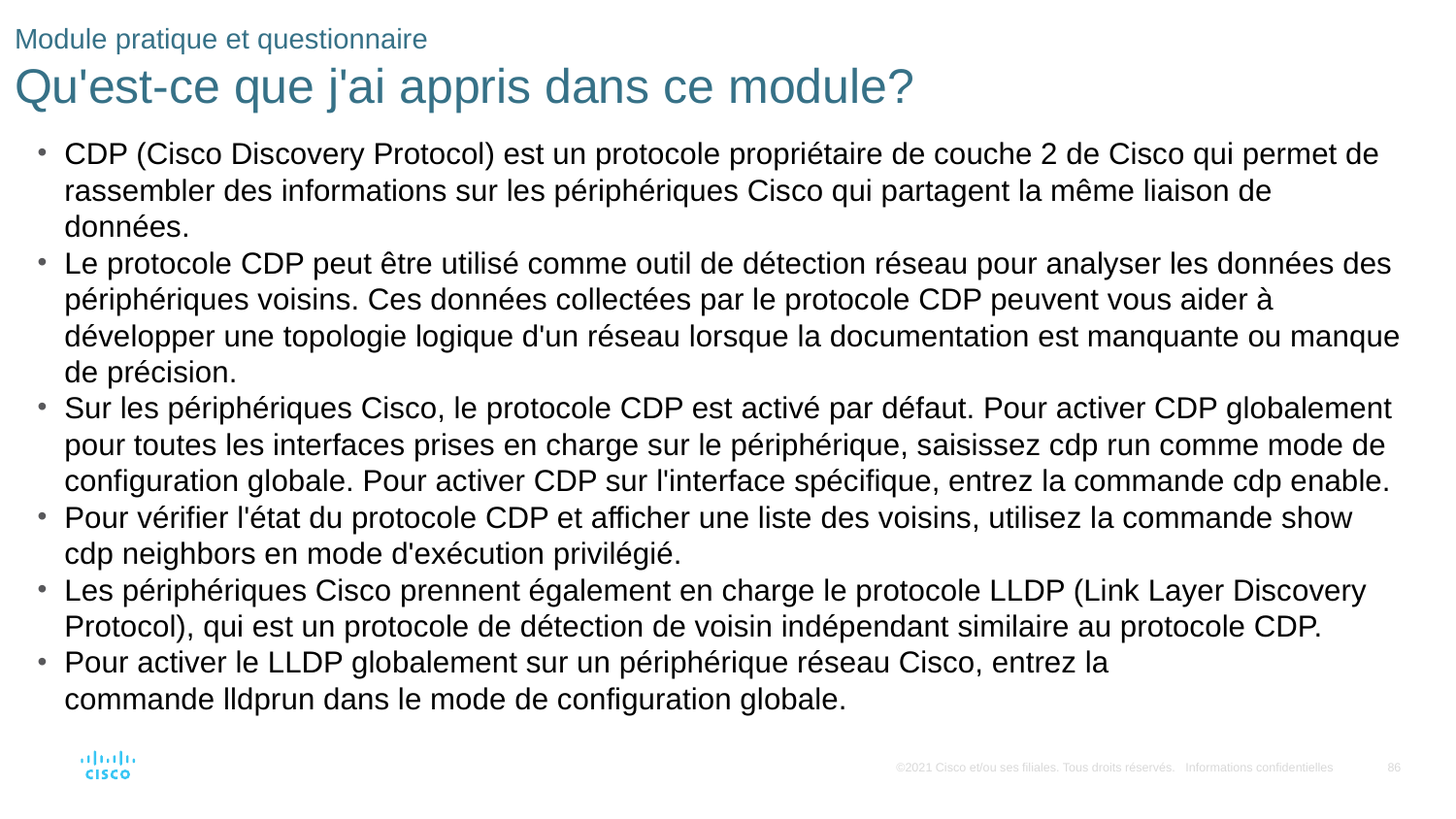

# Module pratique et questionnaire Qu'est-ce que j'ai appris dans ce module?
CDP (Cisco Discovery Protocol) est un protocole propriétaire de couche 2 de Cisco qui permet de rassembler des informations sur les périphériques Cisco qui partagent la même liaison de données.
Le protocole CDP peut être utilisé comme outil de détection réseau pour analyser les données des périphériques voisins. Ces données collectées par le protocole CDP peuvent vous aider à développer une topologie logique d'un réseau lorsque la documentation est manquante ou manque de précision.
Sur les périphériques Cisco, le protocole CDP est activé par défaut. Pour activer CDP globalement pour toutes les interfaces prises en charge sur le périphérique, saisissez cdp run comme mode de configuration globale. Pour activer CDP sur l'interface spécifique, entrez la commande cdp enable.
Pour vérifier l'état du protocole CDP et afficher une liste des voisins, utilisez la commande show cdp neighbors en mode d'exécution privilégié.
Les périphériques Cisco prennent également en charge le protocole LLDP (Link Layer Discovery Protocol), qui est un protocole de détection de voisin indépendant similaire au protocole CDP.
Pour activer le LLDP globalement sur un périphérique réseau Cisco, entrez la commande lldprun dans le mode de configuration globale.